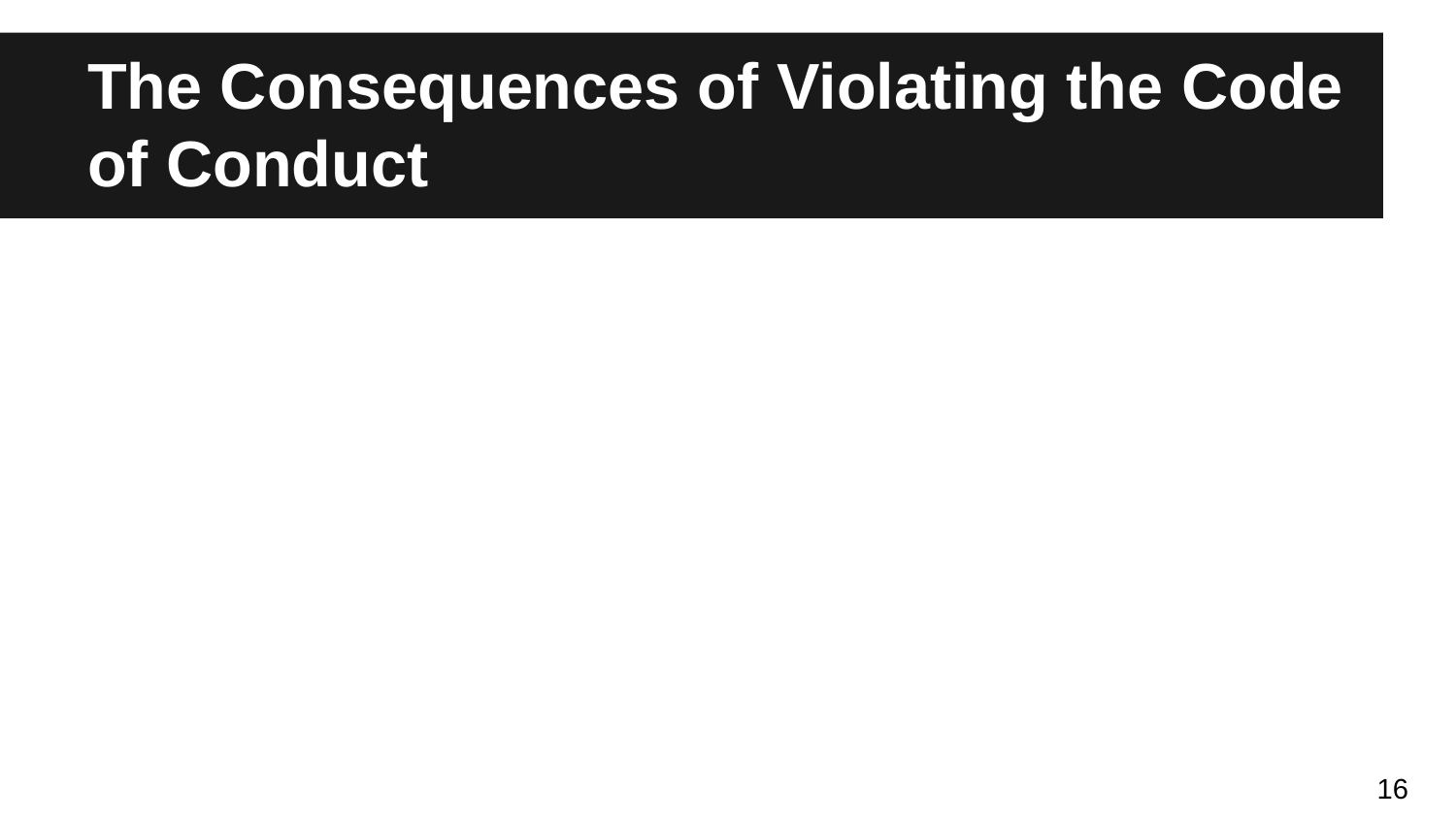

# The Consequences of Violating the Code of Conduct

16